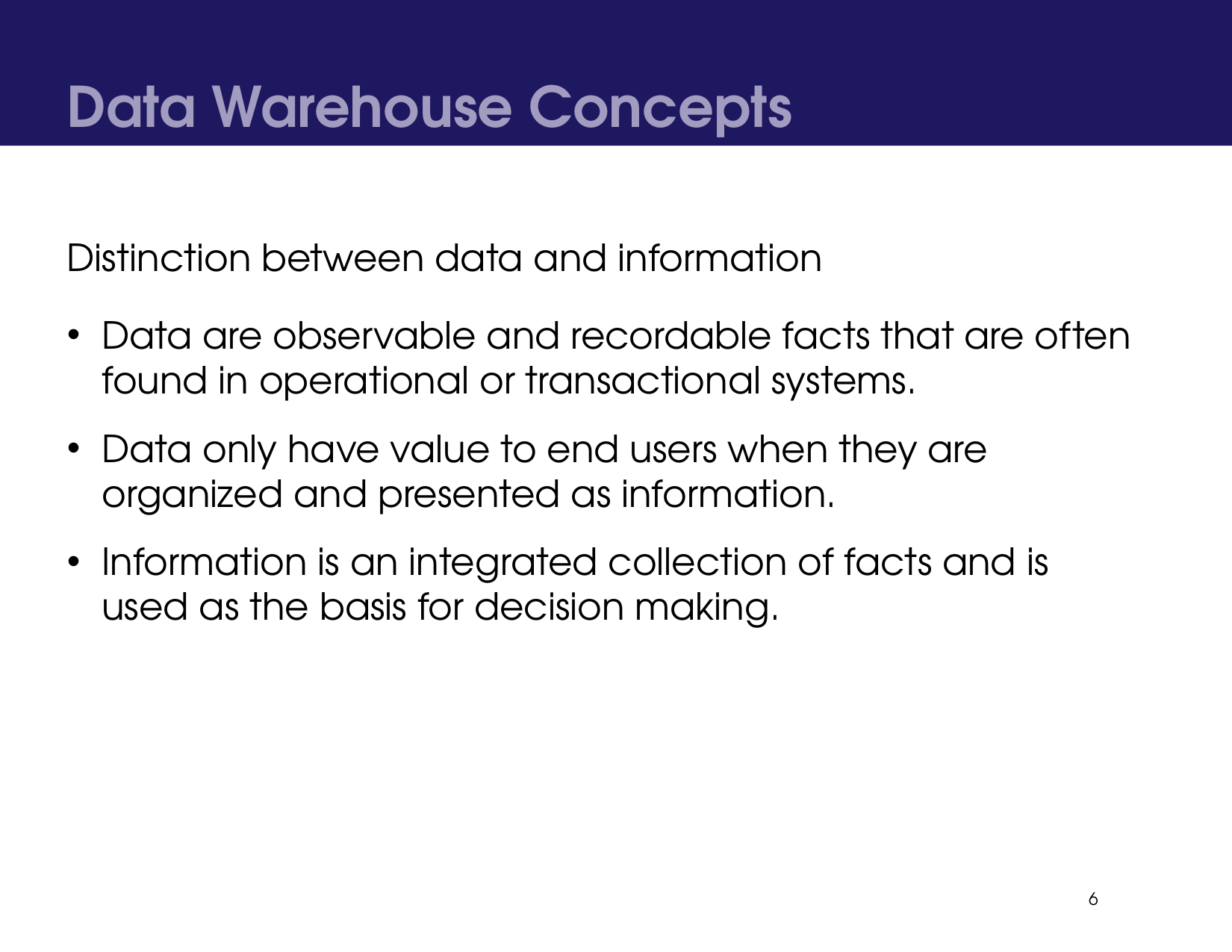

# Data Warehouse Concepts
Distinction between data and information
Data are observable and recordable facts that are often found in operational or transactional systems.
Data only have value to end users when they are organized and presented as information.
Information is an integrated collection of facts and is used as the basis for decision making.
6